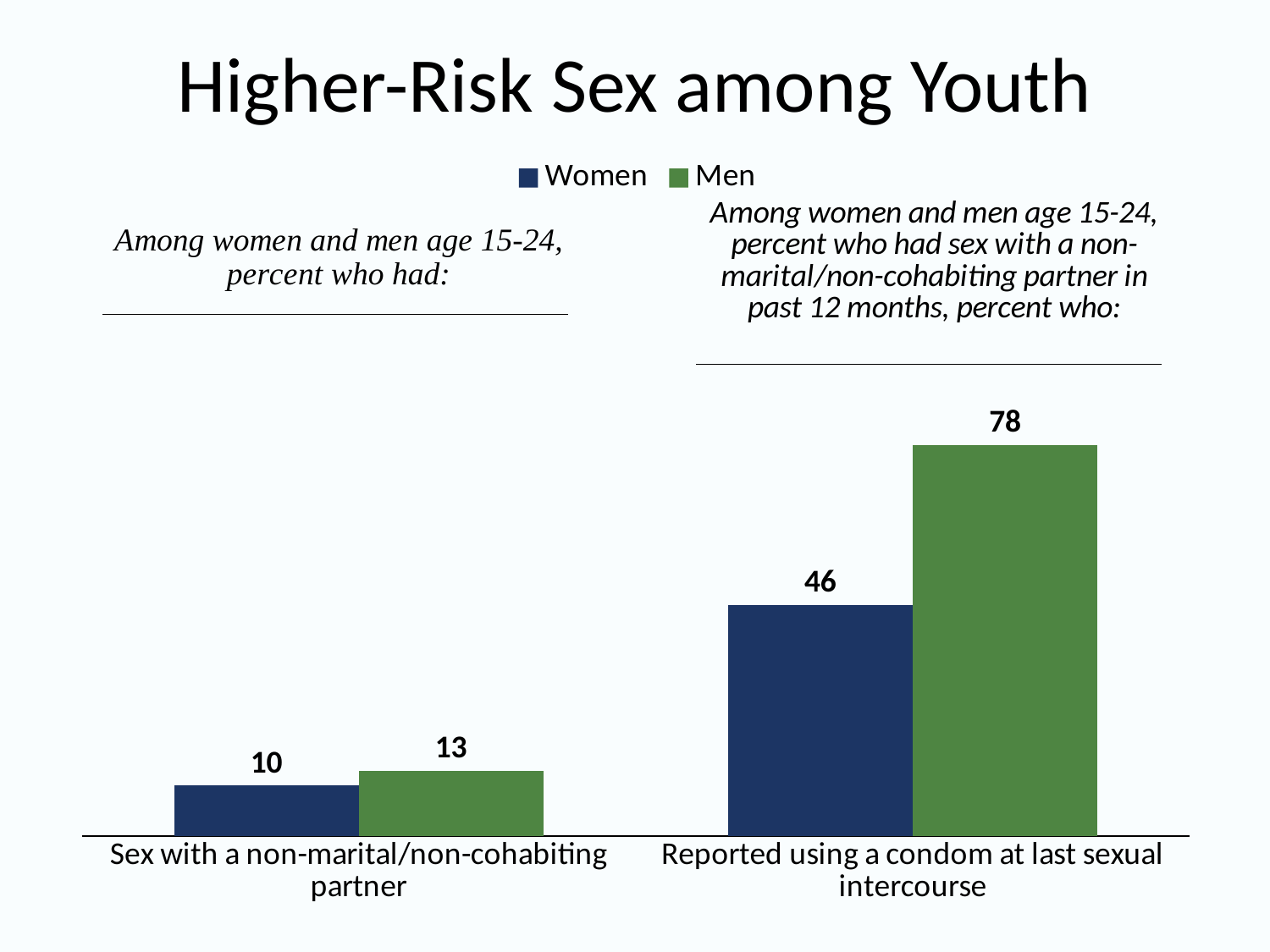

# Higher-Risk Sex among Youth

### Chart

| Category | Women | Men |
|---|---|---|
| Sex with a non-marital/non-cohabiting partner | 10.0 | 13.0 |
| Reported using a condom at last sexual intercourse | 46.0 | 78.0 |